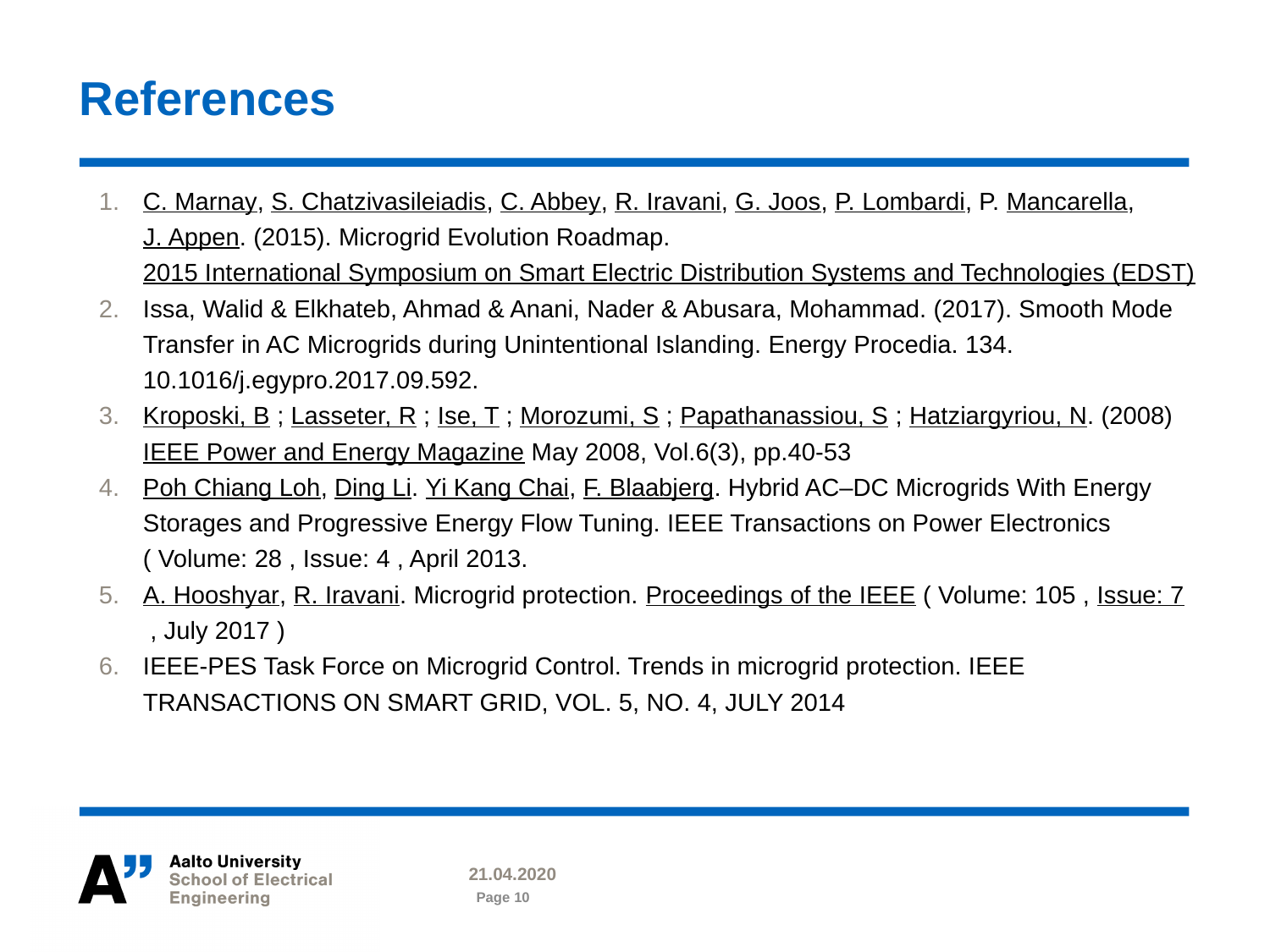

# References
C. Marnay, S. Chatzivasileiadis, C. Abbey, R. Iravani, G. Joos, P. Lombardi, P. Mancarella, J. Appen. (2015). Microgrid Evolution Roadmap. 2015 International Symposium on Smart Electric Distribution Systems and Technologies (EDST)
Issa, Walid & Elkhateb, Ahmad & Anani, Nader & Abusara, Mohammad. (2017). Smooth Mode Transfer in AC Microgrids during Unintentional Islanding. Energy Procedia. 134. 10.1016/j.egypro.2017.09.592.
Kroposki, B ; Lasseter, R ; Ise, T ; Morozumi, S ; Papathanassiou, S ; Hatziargyriou, N. (2008) IEEE Power and Energy Magazine May 2008, Vol.6(3), pp.40-53
Poh Chiang Loh, Ding Li. Yi Kang Chai, F. Blaabjerg. Hybrid AC–DC Microgrids With Energy Storages and Progressive Energy Flow Tuning. IEEE Transactions on Power Electronics ( Volume: 28 , Issue: 4 , April 2013.
A. Hooshyar, R. Iravani. Microgrid protection. Proceedings of the IEEE ( Volume: 105 , Issue: 7 , July 2017 )
IEEE-PES Task Force on Microgrid Control. Trends in microgrid protection. IEEE TRANSACTIONS ON SMART GRID, VOL. 5, NO. 4, JULY 2014
21.04.2020

Page 10